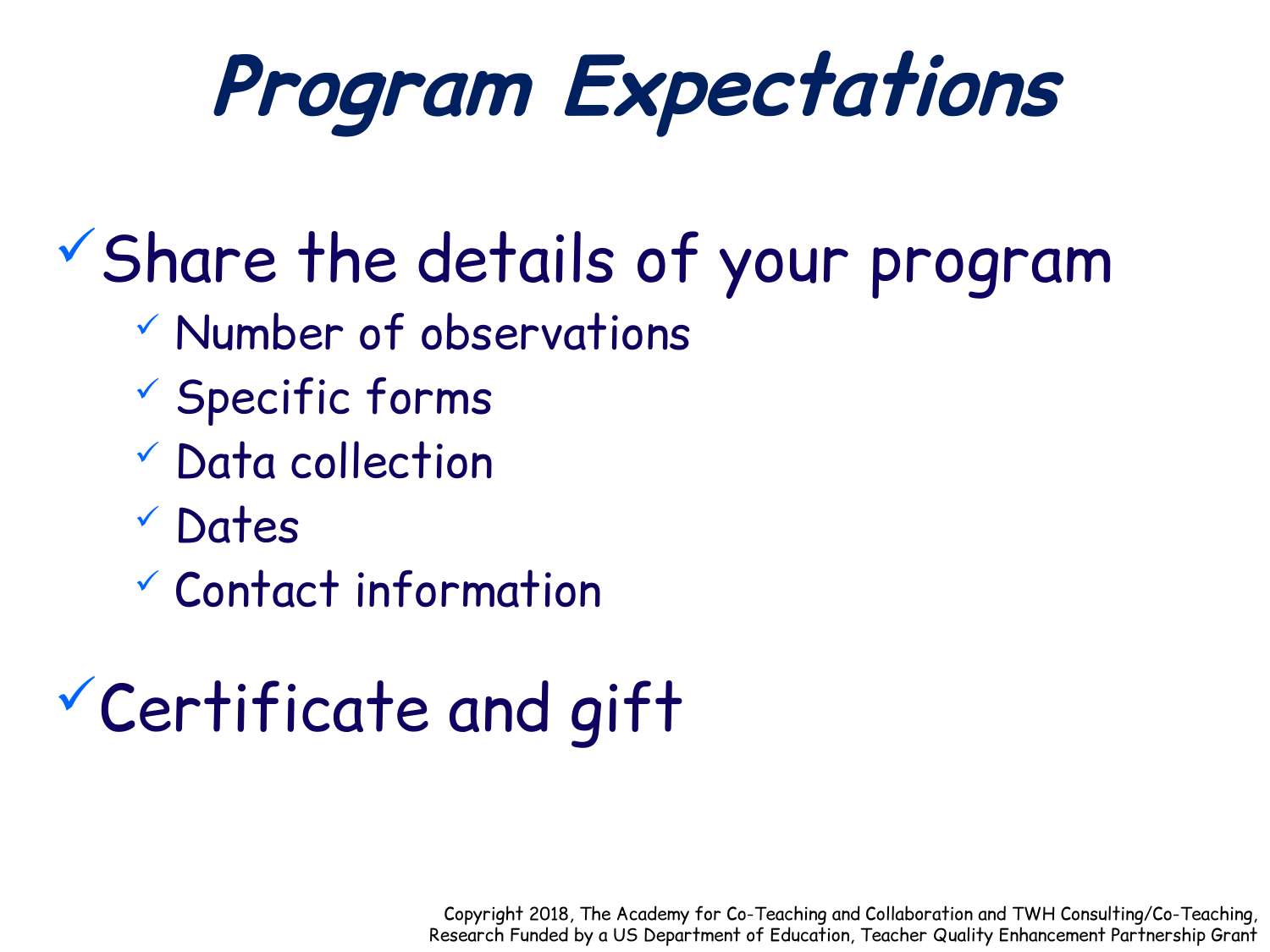

# Program Expectations
Share the details of your program
Number of observations
Specific forms
Data collection
Dates
Contact information

Certificate and gift
Copyright 2018, The Academy for Co-Teaching and Collaboration and TWH Consulting/Co-Teaching,
Research Funded by a US Department of Education, Teacher Quality Enhancement Partnership Grant